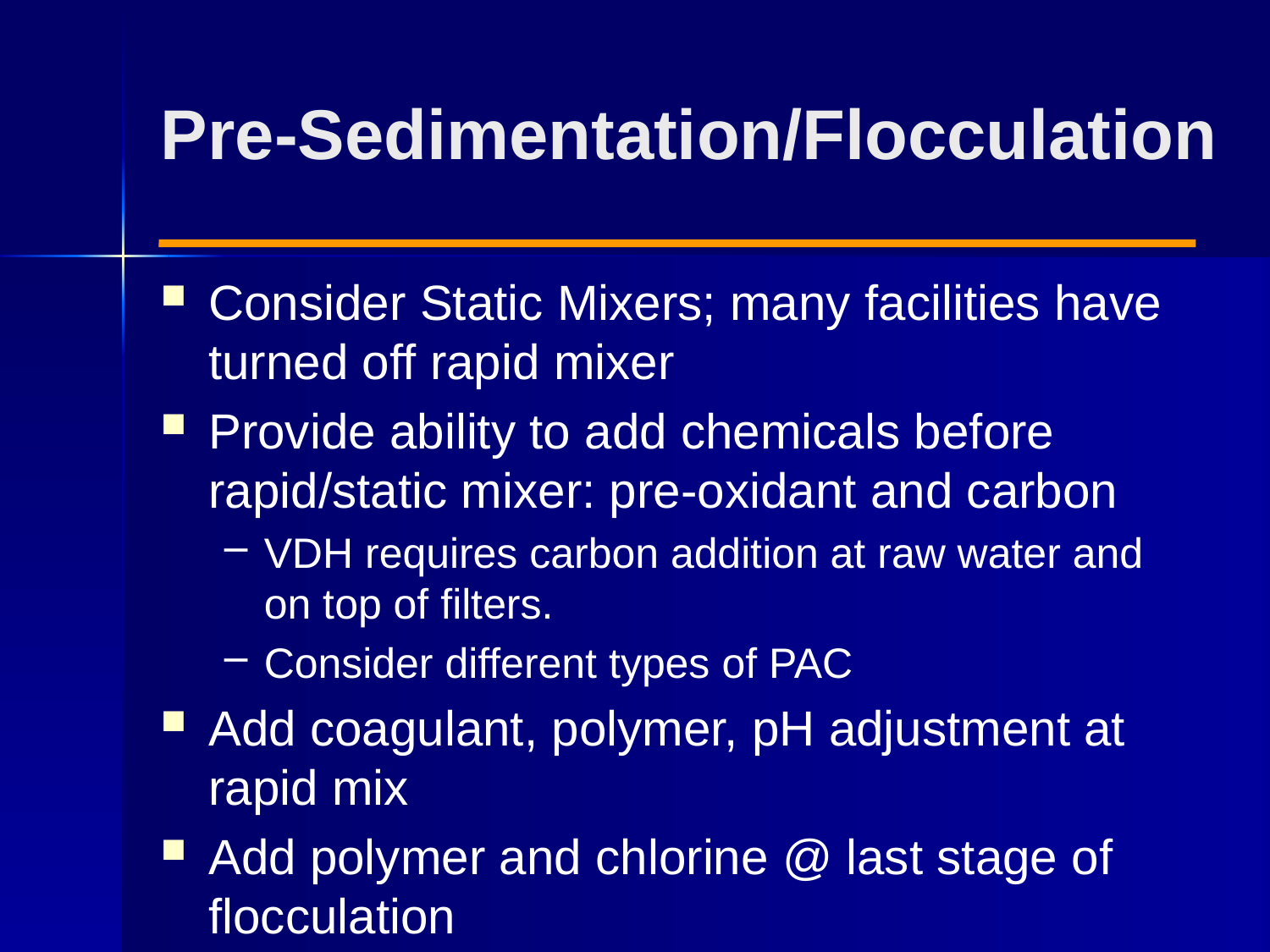

# Pre-Sedimentation/Flocculation
Consider Static Mixers; many facilities have turned off rapid mixer
Provide ability to add chemicals before rapid/static mixer: pre-oxidant and carbon
VDH requires carbon addition at raw water and on top of filters.
Consider different types of PAC
Add coagulant, polymer, pH adjustment at rapid mix
Add polymer and chlorine @ last stage of flocculation